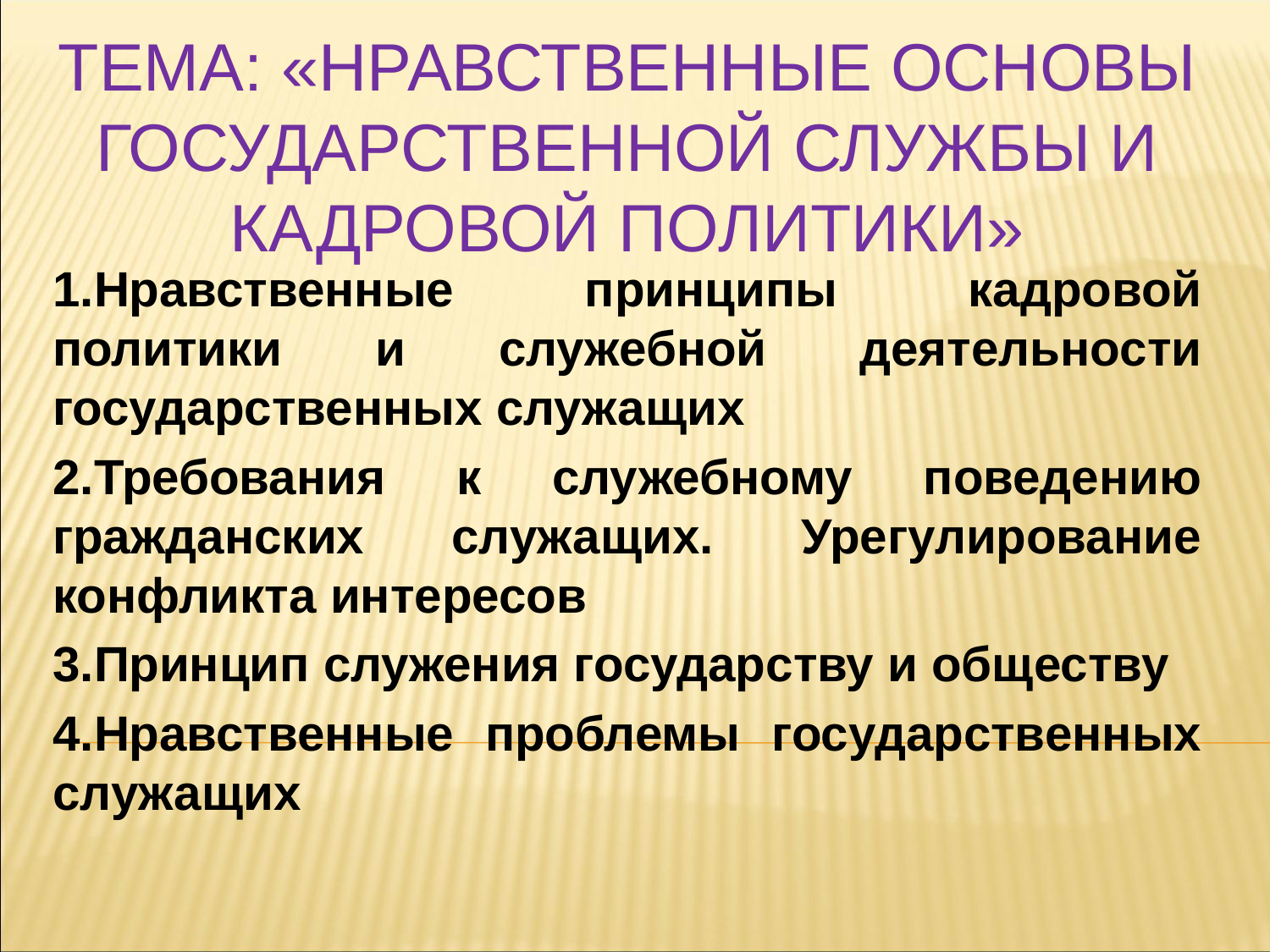

# Тема: «нравственные основы государственной службы и кадровой политики»
1.Нравственные принципы кадровой политики и служебной деятельности государственных служащих
2.Требования к служебному поведению гражданских служащих. Урегулирование конфликта интересов
3.Принцип служения государству и обществу
4.Нравственные проблемы государственных служащих